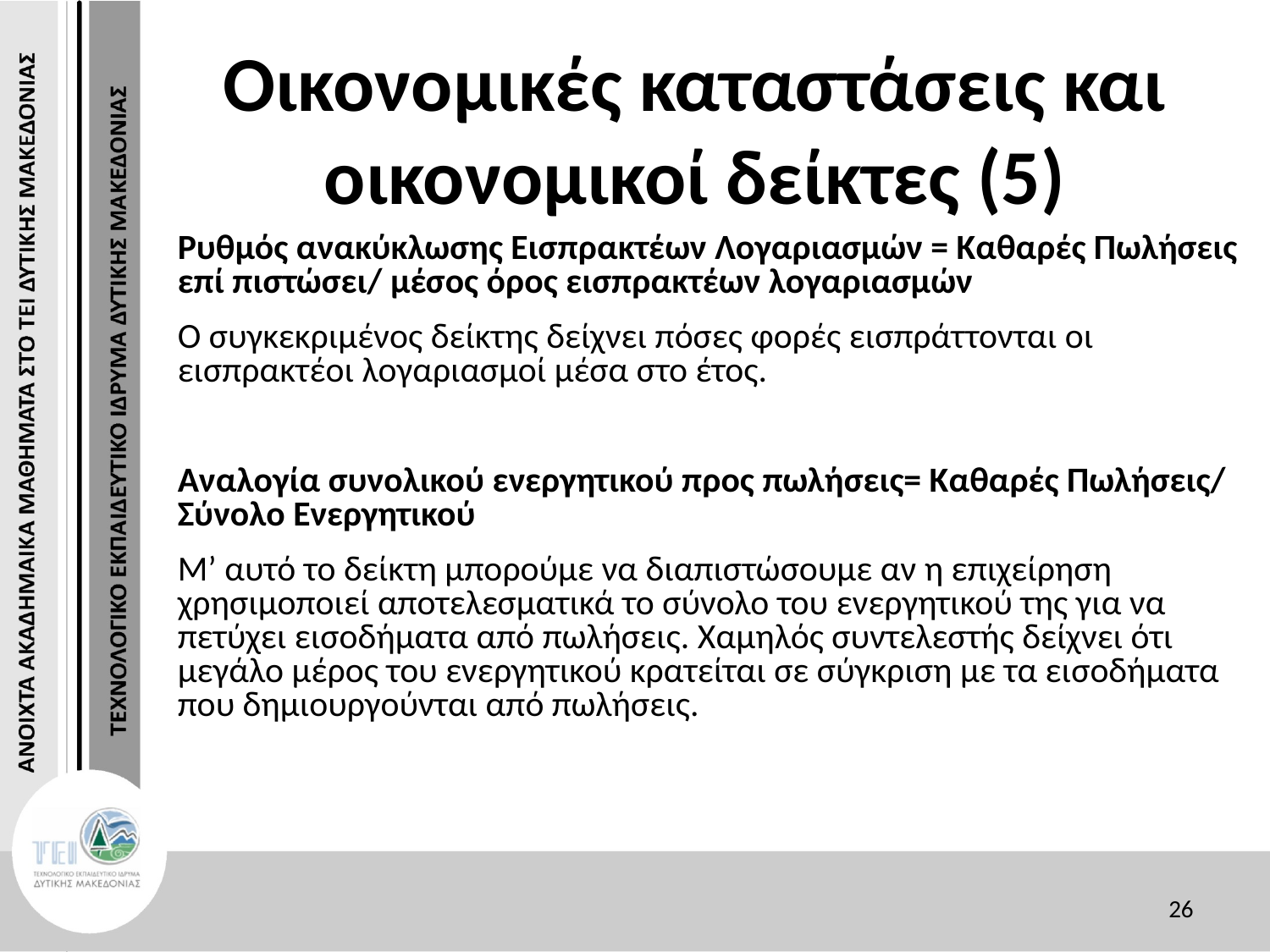

# Οικονομικές καταστάσεις και οικονομικοί δείκτες (5)
Ρυθμός ανακύκλωσης Εισπρακτέων Λογαριασμών = Καθαρές Πωλήσεις επί πιστώσει/ μέσος όρος εισπρακτέων λογαριασμών
Ο συγκεκριμένος δείκτης δείχνει πόσες φορές εισπράττονται οι εισπρακτέοι λογαριασμοί μέσα στο έτος.

Αναλογία συνολικού ενεργητικού προς πωλήσεις= Καθαρές Πωλήσεις/ Σύνολο Ενεργητικού
Μ’ αυτό το δείκτη μπορούμε να διαπιστώσουμε αν η επιχείρηση χρησιμοποιεί αποτελεσματικά το σύνολο του ενεργητικού της για να πετύχει εισοδήματα από πωλήσεις. Χαμηλός συντελεστής δείχνει ότι μεγάλο μέρος του ενεργητικού κρατείται σε σύγκριση με τα εισοδήματα που δημιουργούνται από πωλήσεις.
26